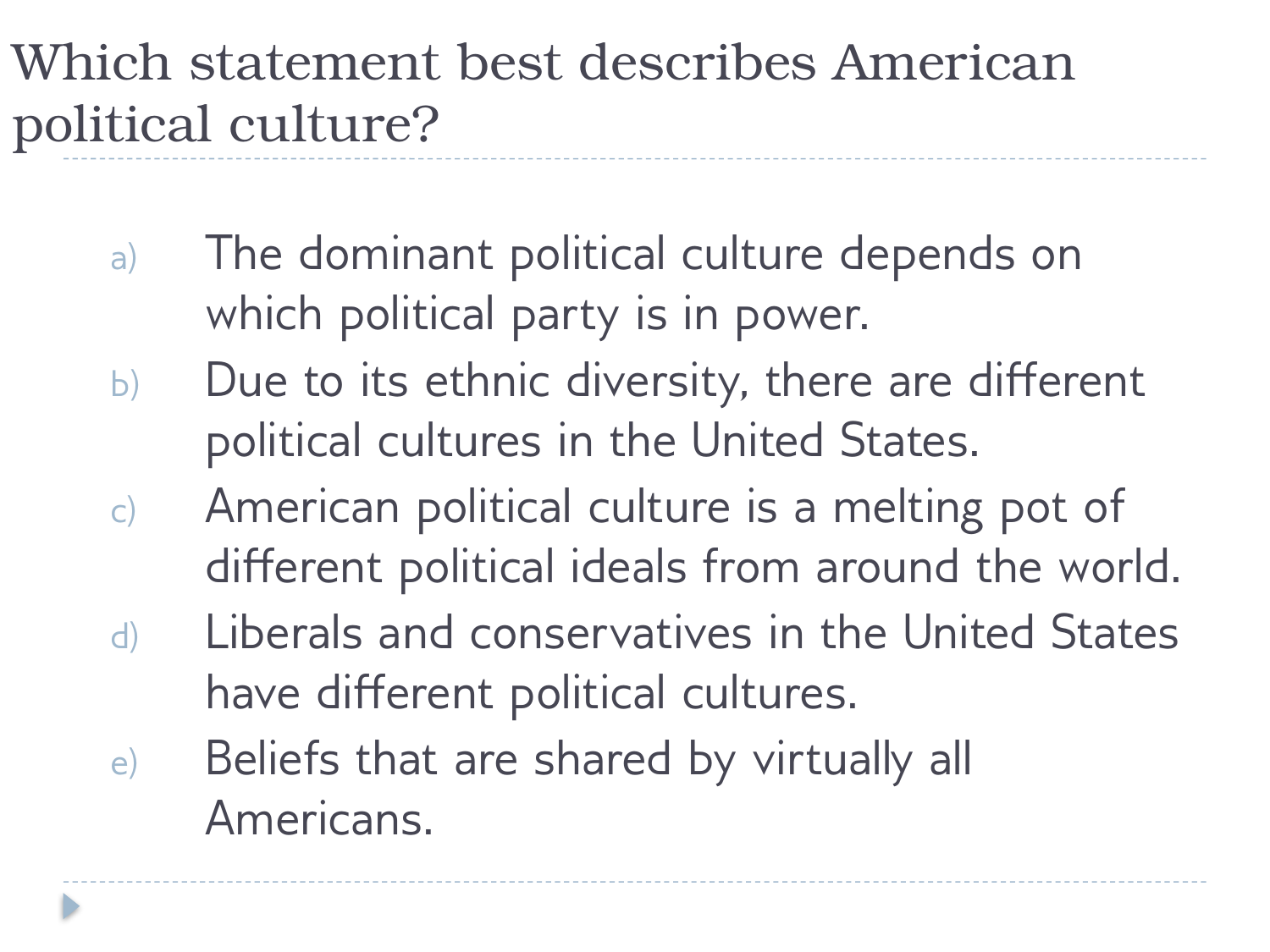

# Which statement best describes American political culture?
The dominant political culture depends on which political party is in power.
Due to its ethnic diversity, there are different political cultures in the United States.
American political culture is a melting pot of different political ideals from around the world.
Liberals and conservatives in the United States have different political cultures.
Beliefs that are shared by virtually all Americans.